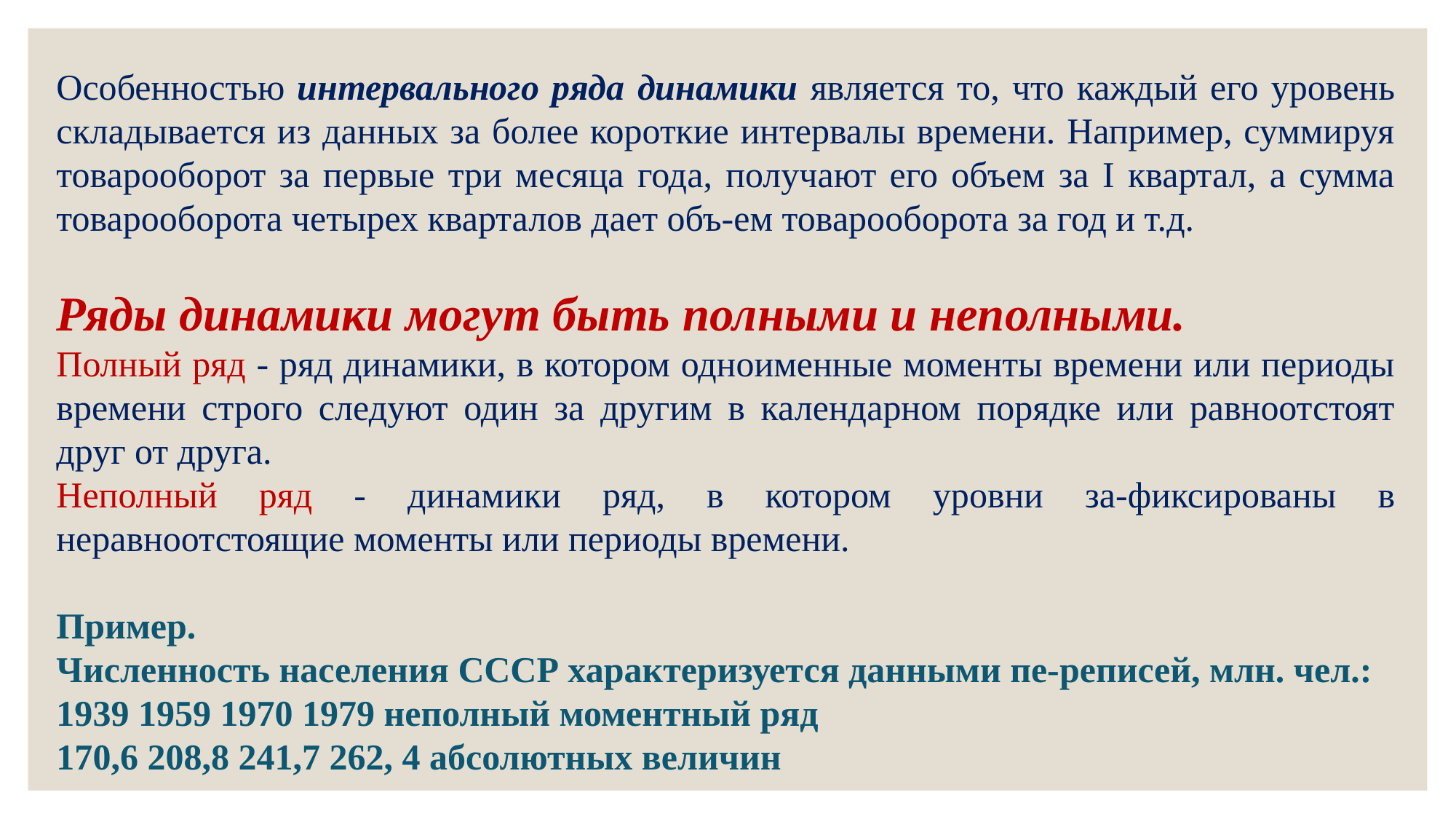

Особенностью интервального ряда динамики является то, что каждый его уровень складывается из данных за более короткие интервалы времени. Например, суммируя товарооборот за первые три месяца года, получают его объем за I квартал, а сумма товарооборота четырех кварталов дает объ-ем товарооборота за год и т.д.

Ряды динамики могут быть полными и неполными.
Полный ряд - ряд динамики, в котором одноименные моменты времени или периоды времени строго следуют один за другим в календарном порядке или равноотстоят друг от друга.
Неполный ряд - динамики ряд, в котором уровни за-фиксированы в неравноотстоящие моменты или периоды времени.

Пример.
Численность населения СССР характеризуется данными пе-реписей, млн. чел.:
1939 1959 1970 1979 неполный моментный ряд
170,6 208,8 241,7 262, 4 абсолютных величин